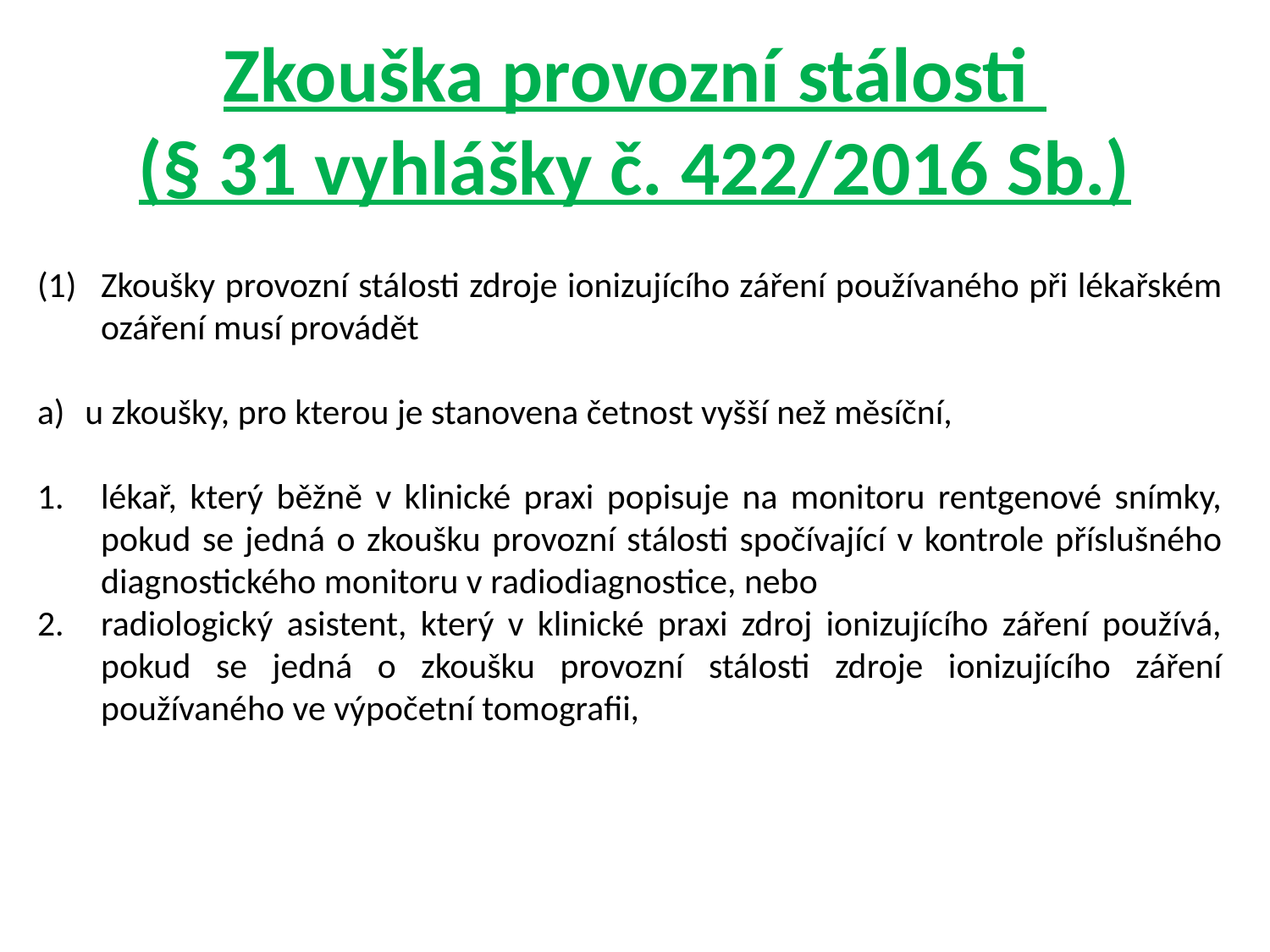

# Zkouška provozní stálosti (§ 31 vyhlášky č. 422/2016 Sb.)

Zkoušky provozní stálosti zdroje ionizujícího záření používaného při lékařském ozáření musí provádět

u zkoušky, pro kterou je stanovena četnost vyšší než měsíční,

lékař, který běžně v klinické praxi popisuje na monitoru rentgenové snímky, pokud se jedná o zkoušku provozní stálosti spočívající v kontrole příslušného diagnostického monitoru v radiodiagnostice, nebo
radiologický asistent, který v klinické praxi zdroj ionizujícího záření používá, pokud se jedná o zkoušku provozní stálosti zdroje ionizujícího záření používaného ve výpočetní tomografii,